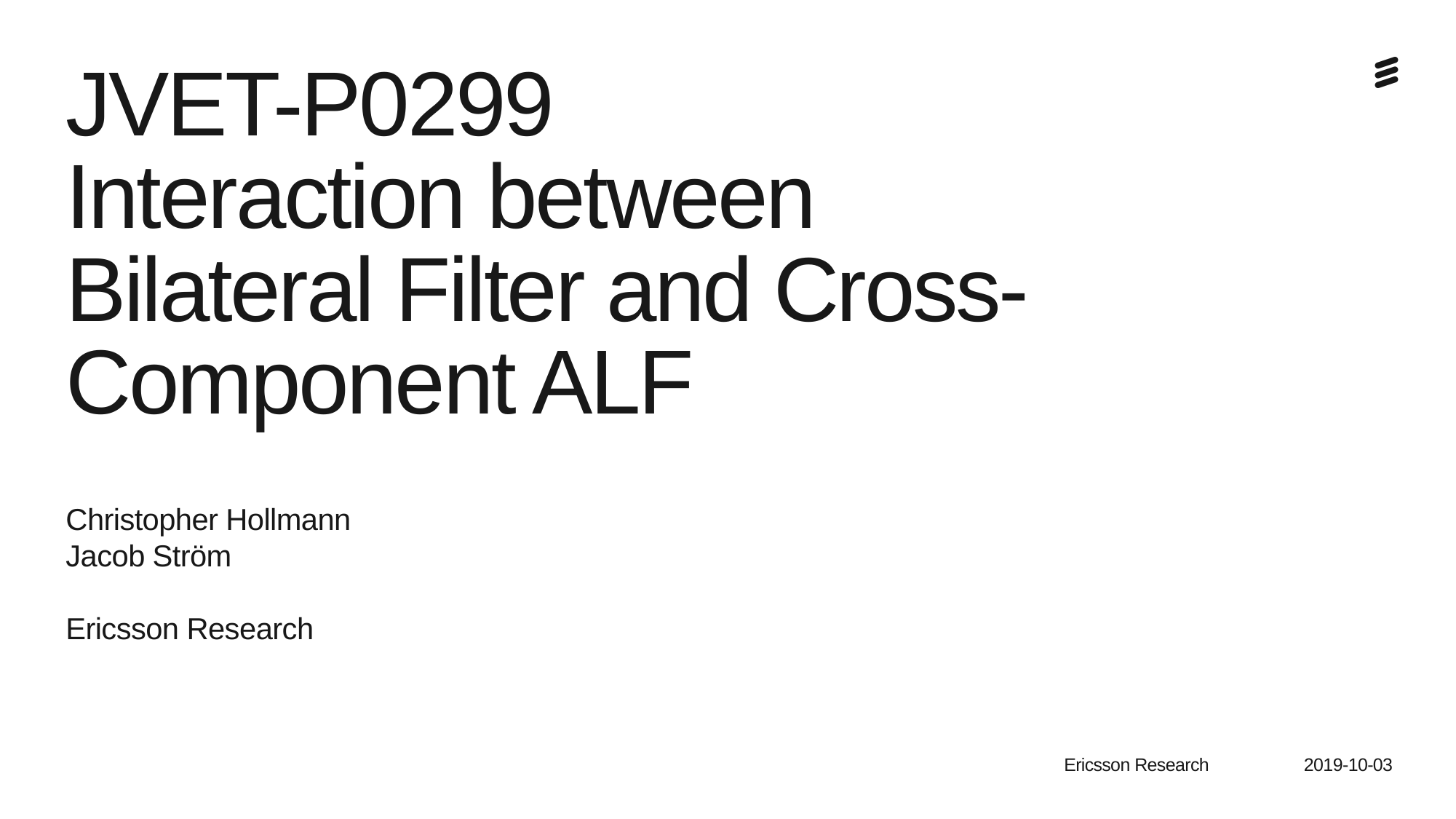

# JVET-P0299 Interaction between Bilateral Filter and Cross-Component ALF
Christopher Hollmann
Jacob Ström

Ericsson Research
Ericsson Research
2019-10-03